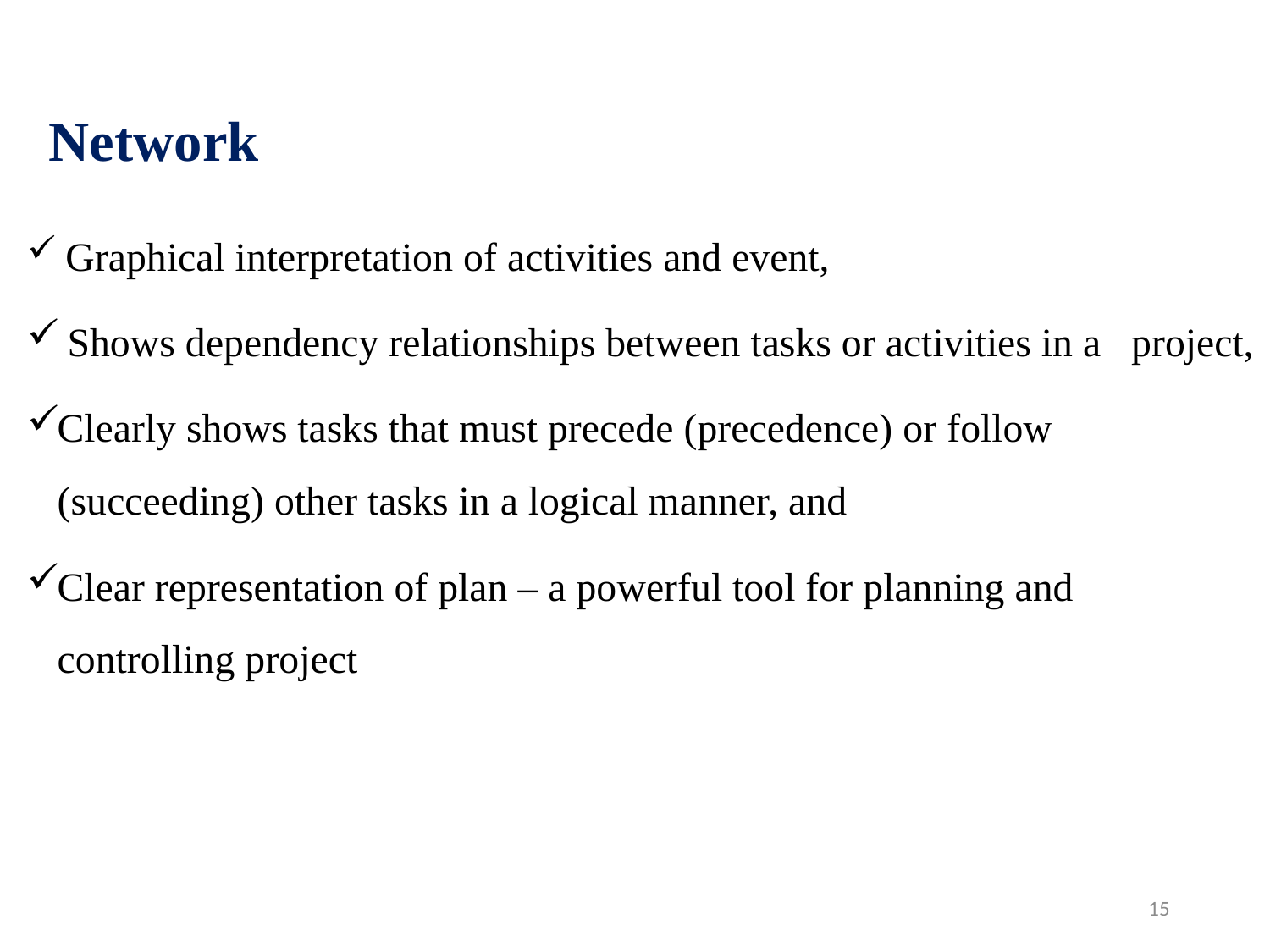

# Network
 Graphical interpretation of activities and event,
 Shows dependency relationships between tasks or activities in a   project,
Clearly shows tasks that must precede (precedence) or follow    (succeeding) other tasks in a logical manner, and
Clear representation of plan – a powerful tool for planning and controlling project
15